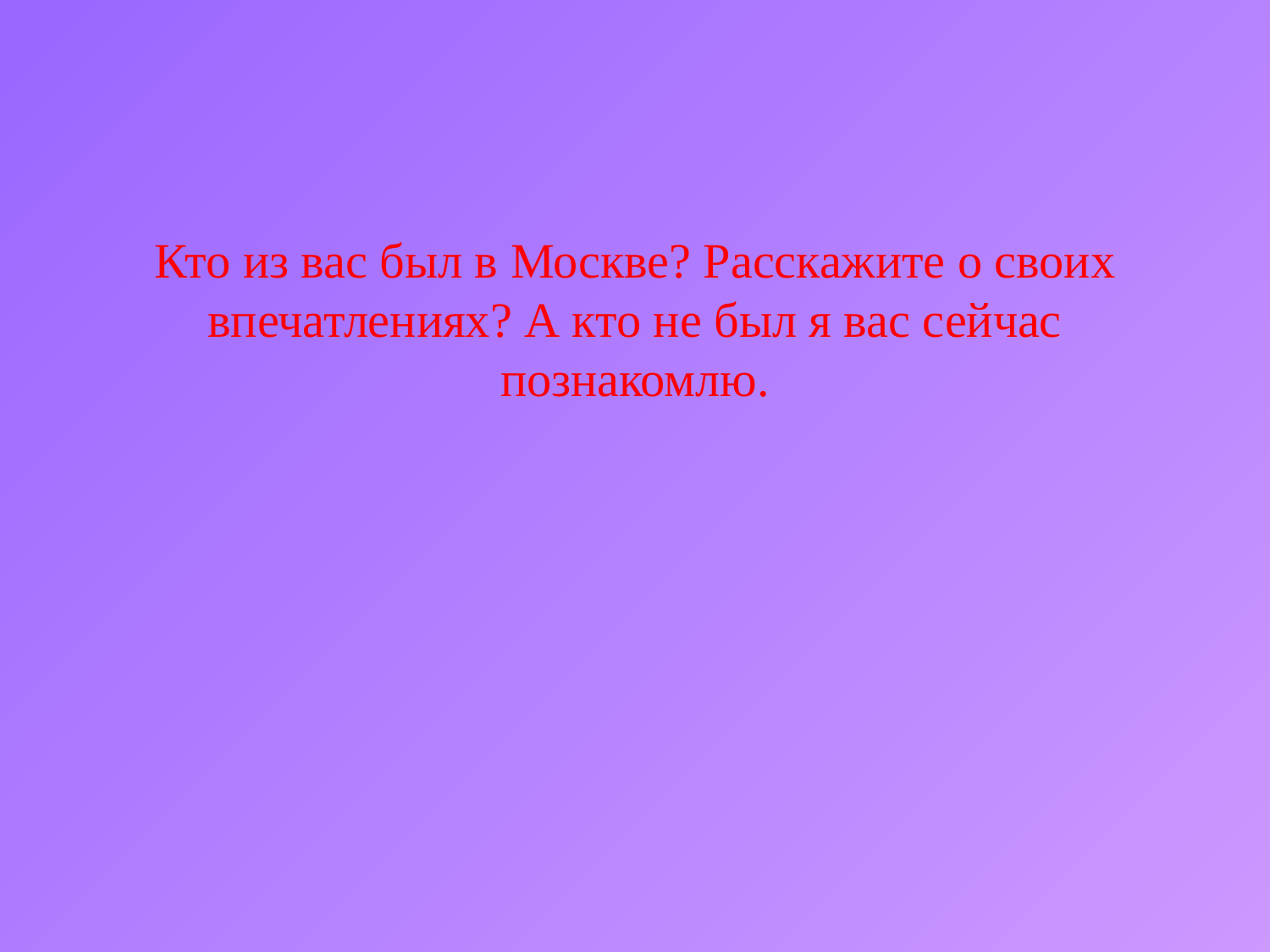

#
Кто из вас был в Москве? Расскажите о своих впечатлениях? А кто не был я вас сейчас познакомлю.